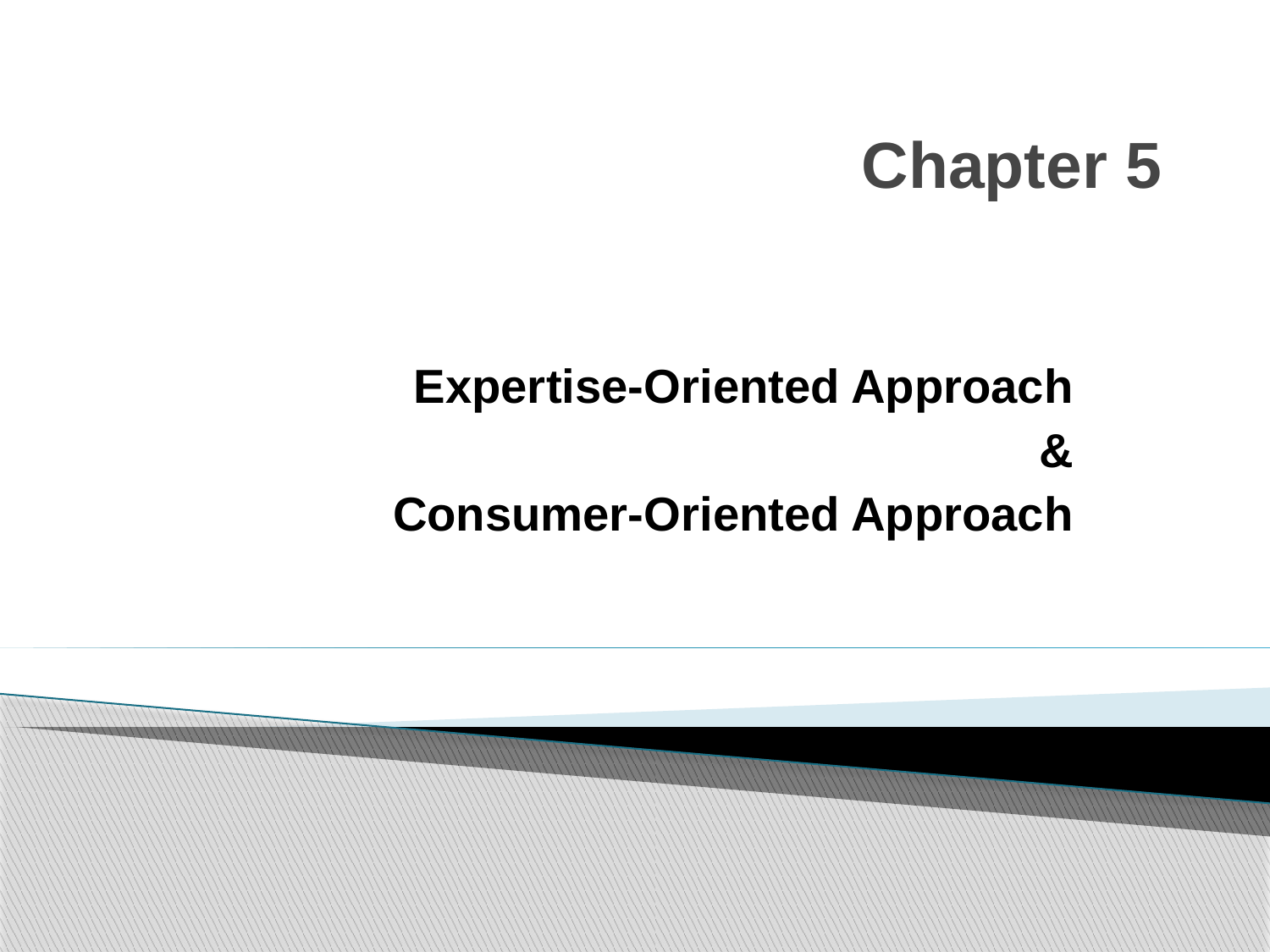

# Chapter 5
Expertise-Oriented Approach
&
Consumer-Oriented Approach